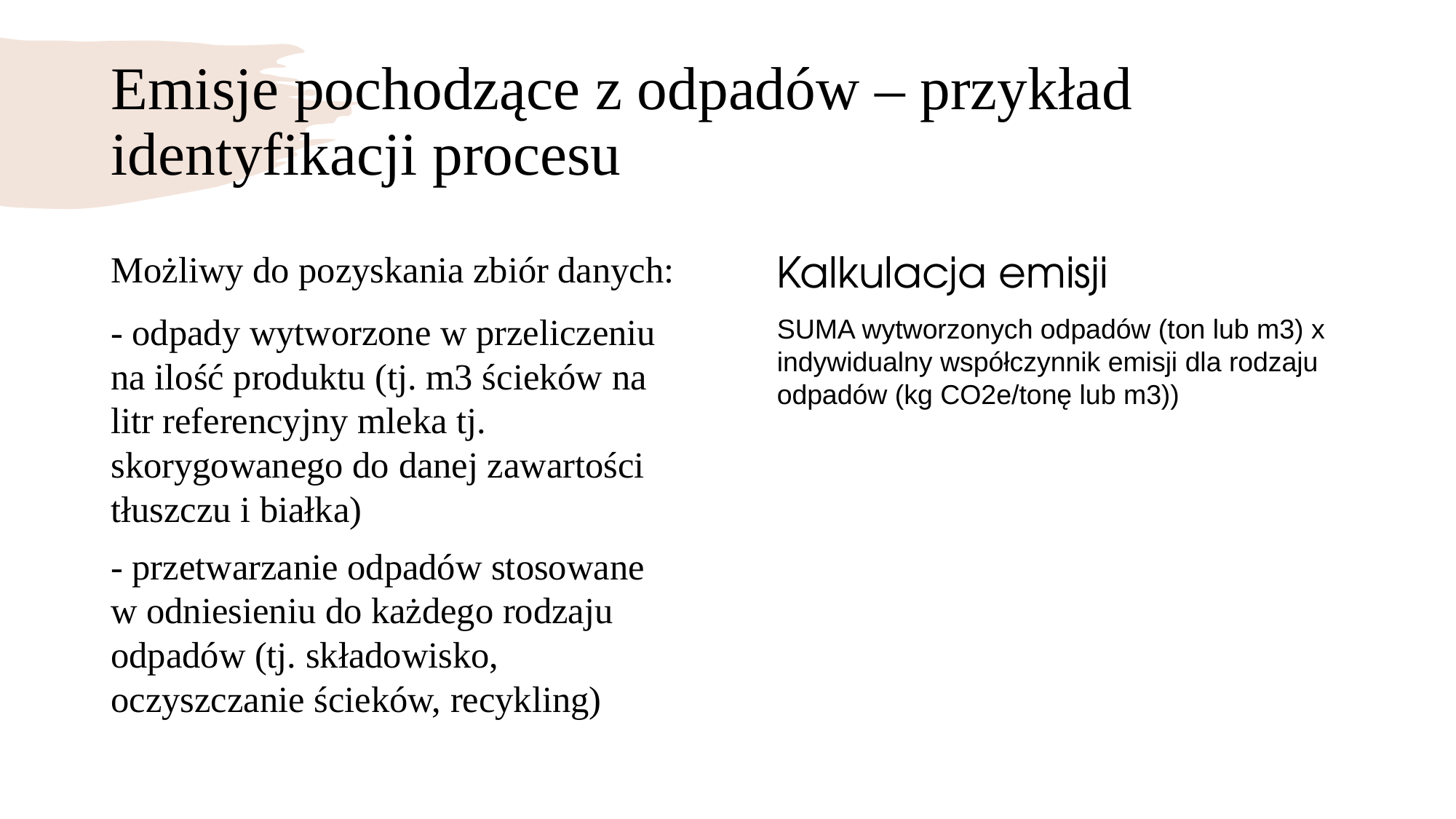

# Emisje pochodzące z odpadów – przykład identyfikacji procesu
Możliwy do pozyskania zbiór danych:
- odpady wytworzone w przeliczeniu na ilość produktu (tj. m3 ścieków na litr referencyjny mleka tj. skorygowanego do danej zawartości tłuszczu i białka)
- przetwarzanie odpadów stosowane w odniesieniu do każdego rodzaju odpadów (tj. składowisko, oczyszczanie ścieków, recykling)
Kalkulacja emisji
SUMA wytworzonych odpadów (ton lub m3) x indywidualny współczynnik emisji dla rodzaju odpadów (kg CO2e/tonę lub m3))